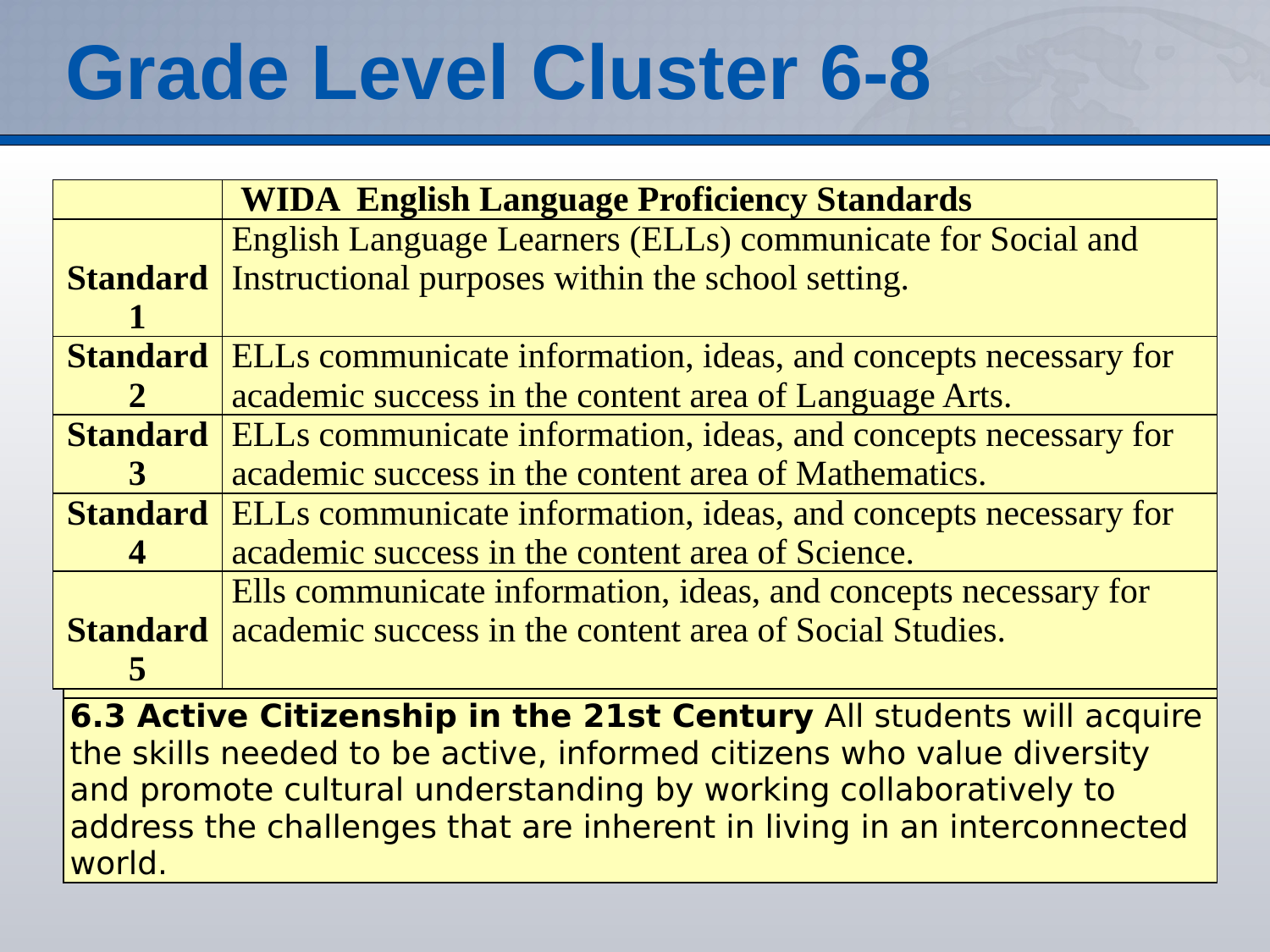

# Grade Level Cluster 6-8
|  | WIDA English Language Proficiency Standards |
| --- | --- |
| Standard 1 | English Language Learners (ELLs) communicate for Social and Instructional purposes within the school setting. |
| Standard 2 | ELLs communicate information, ideas, and concepts necessary for academic success in the content area of Language Arts. |
| Standard 3 | ELLs communicate information, ideas, and concepts necessary for academic success in the content area of Mathematics. |
| Standard 4 | ELLs communicate information, ideas, and concepts necessary for academic success in the content area of Science. |
| Standard 5 | Ells communicate information, ideas, and concepts necessary for academic success in the content area of Social Studies. |
| Social Studies |
| --- |
| 6.3 Active Citizenship in the 21st Century All students will acquire the skills needed to be active, informed citizens who value diversity and promote cultural understanding by working collaboratively to address the challenges that are inherent in living in an interconnected world. |